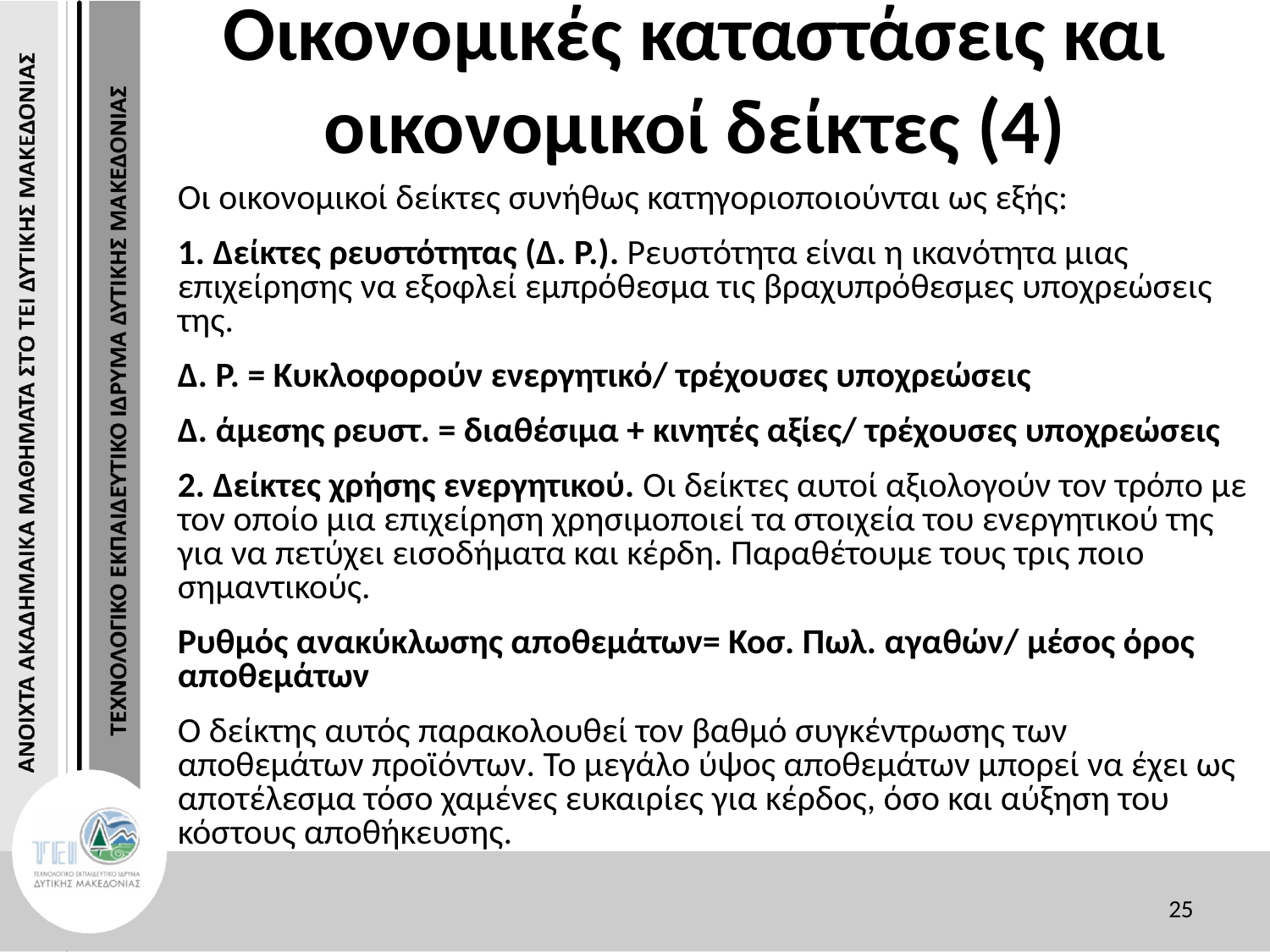

# Οικονομικές καταστάσεις και οικονομικοί δείκτες (4)
Οι οικονομικοί δείκτες συνήθως κατηγοριοποιούνται ως εξής:
1. Δείκτες ρευστότητας (Δ. Ρ.). Ρευστότητα είναι η ικανότητα μιας επιχείρησης να εξοφλεί εμπρόθεσμα τις βραχυπρόθεσμες υποχρεώσεις της.
Δ. Ρ. = Κυκλοφορούν ενεργητικό/ τρέχουσες υποχρεώσεις
Δ. άμεσης ρευστ. = διαθέσιμα + κινητές αξίες/ τρέχουσες υποχρεώσεις
2. Δείκτες χρήσης ενεργητικού. Οι δείκτες αυτοί αξιολογούν τον τρόπο με τον οποίο μια επιχείρηση χρησιμοποιεί τα στοιχεία του ενεργητικού της για να πετύχει εισοδήματα και κέρδη. Παραθέτουμε τους τρις ποιο σημαντικούς.
Ρυθμός ανακύκλωσης αποθεμάτων= Κοσ. Πωλ. αγαθών/ μέσος όρος αποθεμάτων
Ο δείκτης αυτός παρακολουθεί τον βαθμό συγκέντρωσης των αποθεμάτων προϊόντων. Το μεγάλο ύψος αποθεμάτων μπορεί να έχει ως αποτέλεσμα τόσο χαμένες ευκαιρίες για κέρδος, όσο και αύξηση του κόστους αποθήκευσης.

25